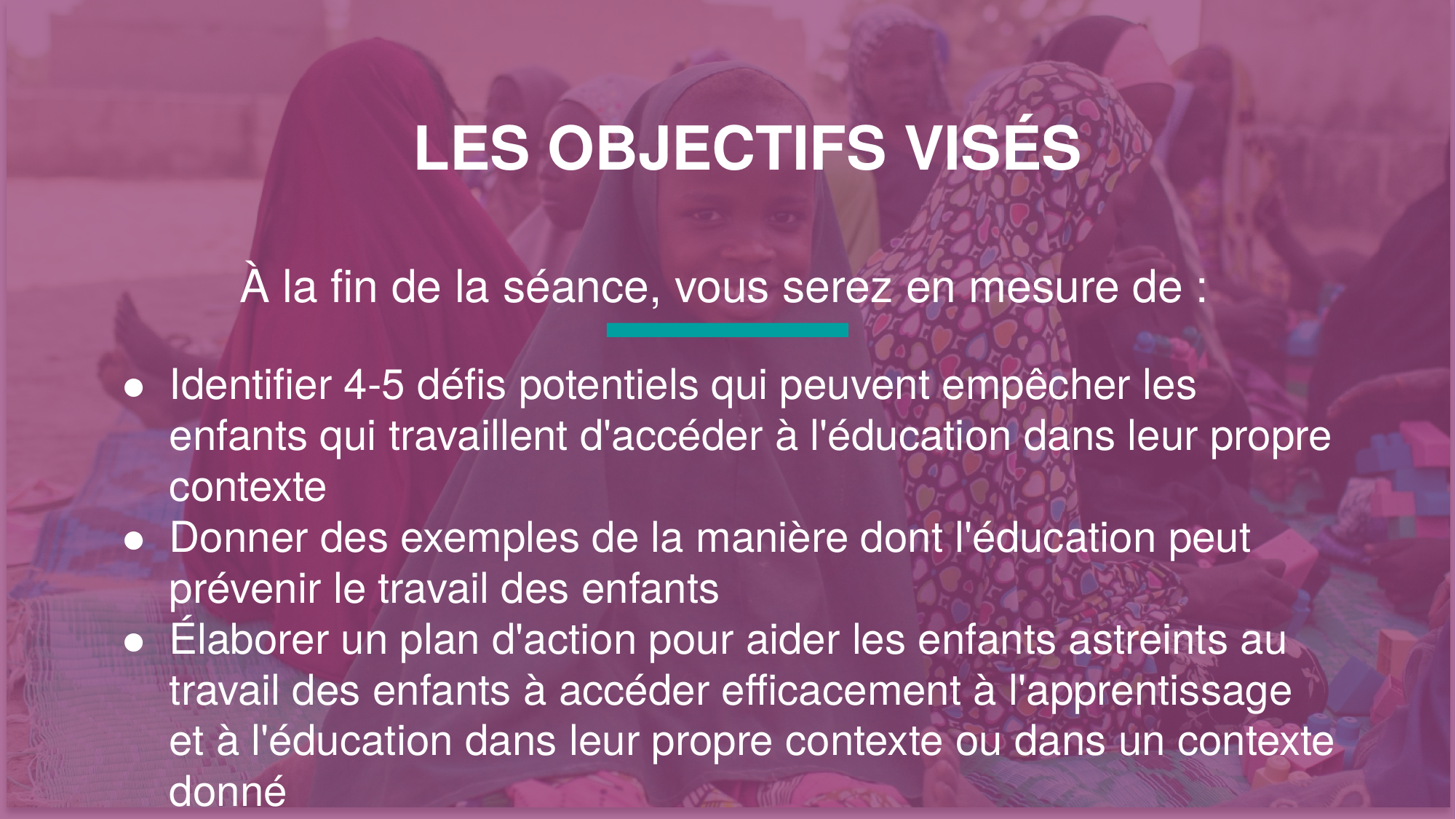

LES OBJECTIFS VISÉS

À la fin de la séance, vous serez en mesure de :

Identifier 4-5 défis potentiels qui peuvent empêcher les enfants qui travaillent d'accéder à l'éducation dans leur propre contexte
Donner des exemples de la manière dont l'éducation peut prévenir le travail des enfants
Élaborer un plan d'action pour aider les enfants astreints au travail des enfants à accéder efficacement à l'apprentissage et à l'éducation dans leur propre contexte ou dans un contexte donné